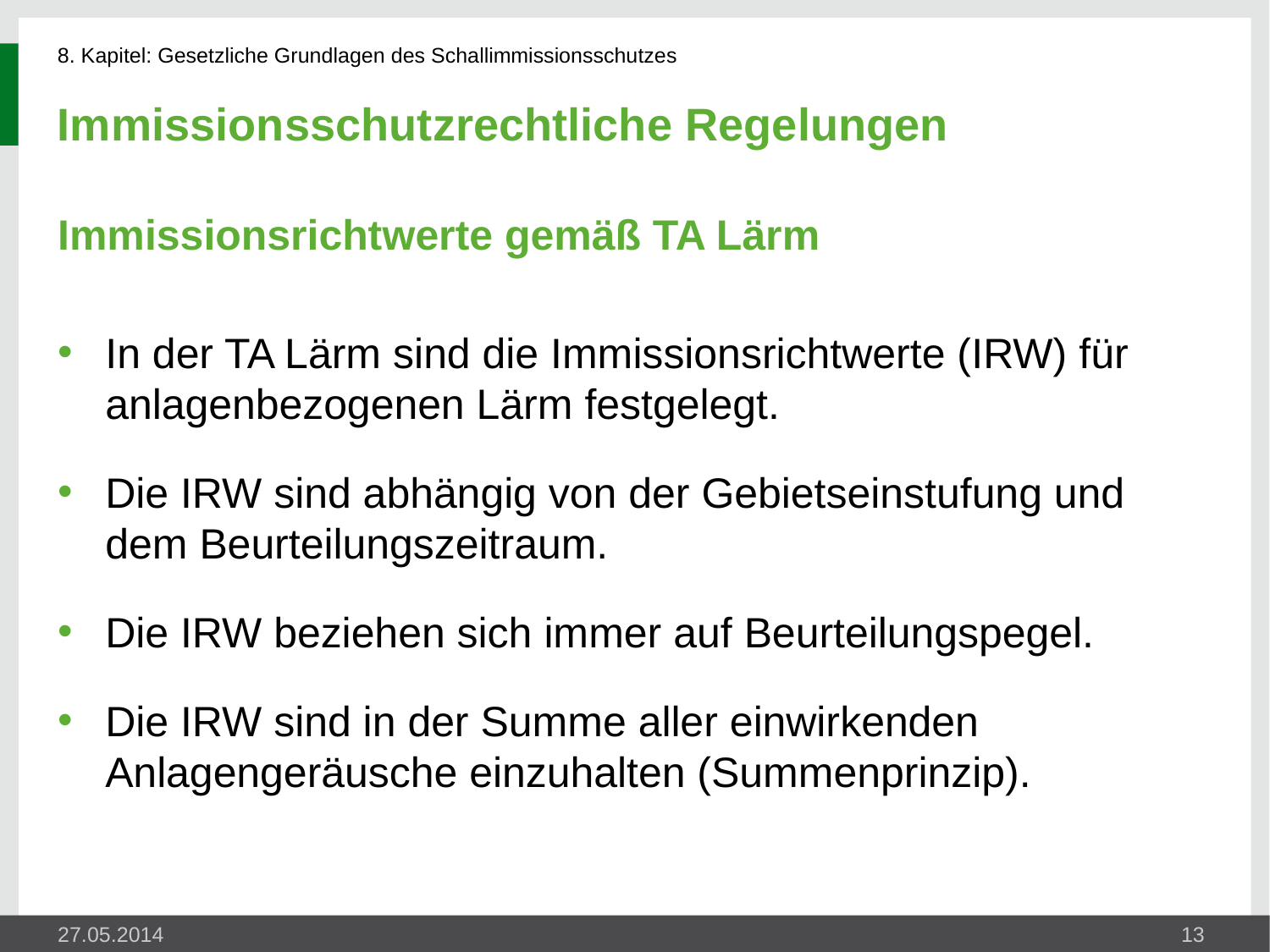

# Immissionsschutzrechtliche Regelungen
Immissionsrichtwerte gemäß TA Lärm

In der TA Lärm sind die Immissionsrichtwerte (IRW) für anlagenbezogenen Lärm festgelegt.

Die IRW sind abhängig von der Gebietseinstufung und dem Beurteilungszeitraum.

Die IRW beziehen sich immer auf Beurteilungspegel.

Die IRW sind in der Summe aller einwirkenden Anlagengeräusche einzuhalten (Summenprinzip).

27.05.2014
13